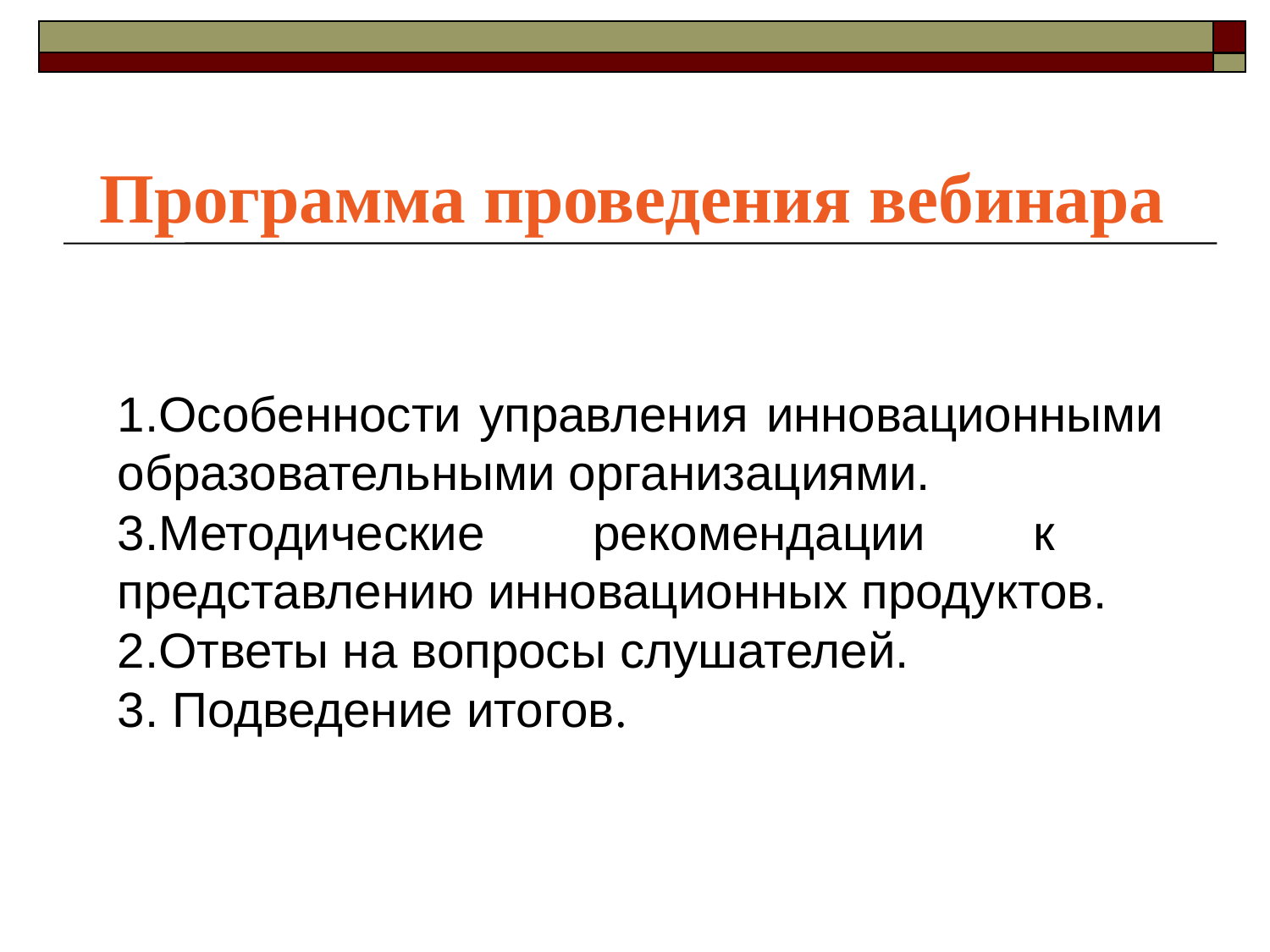

#
Программа проведения вебинара
1.Особенности управления инновационными
1.Особенности управления инновационными образовательными организациями.
3.Методические рекомендации к  представлению инновационных продуктов.
2.Ответы на вопросы слушателей.
3. Подведение итогов.